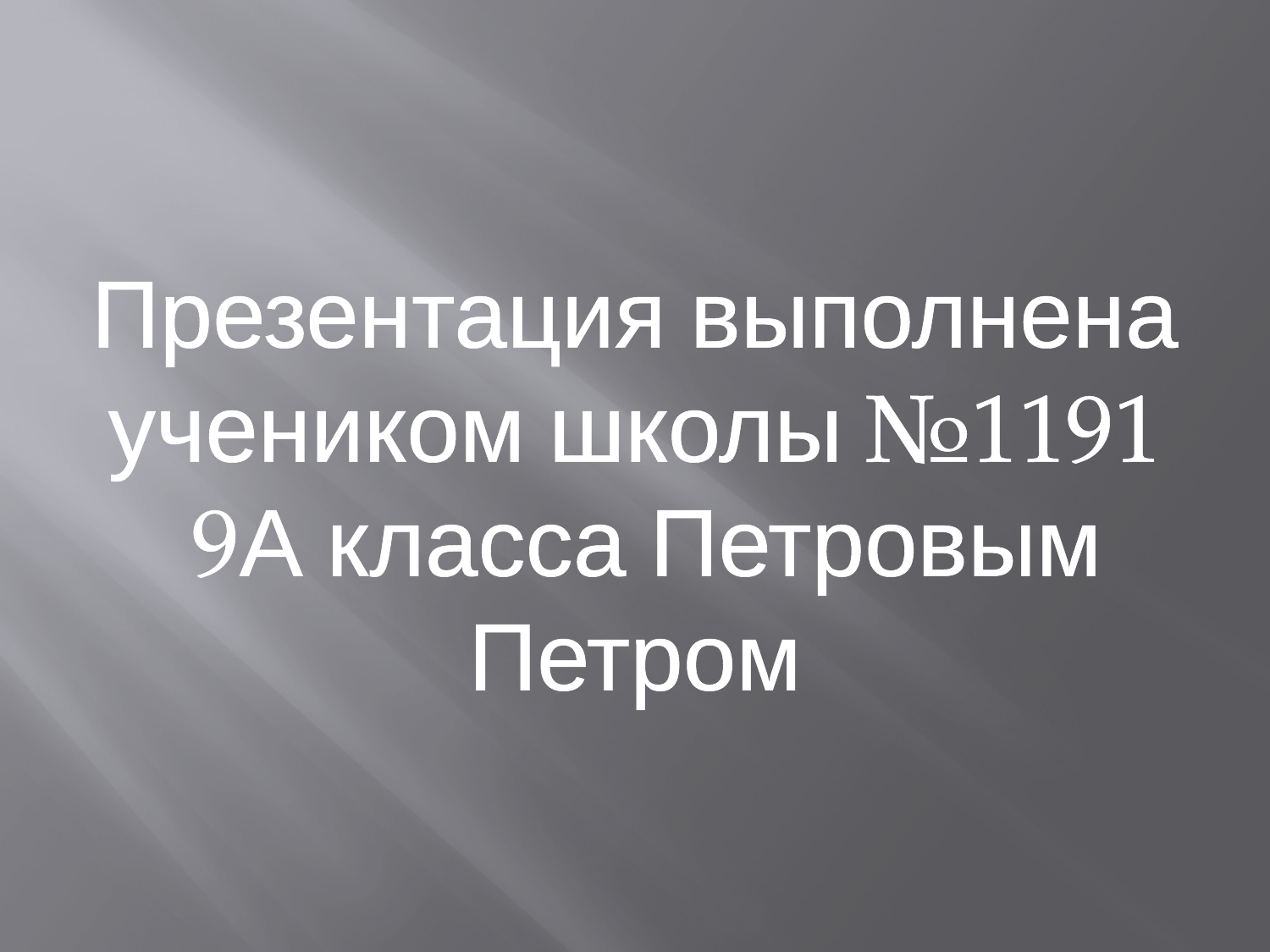

Презентация выполнена учеником школы №1191
 9А класса Петровым Петром